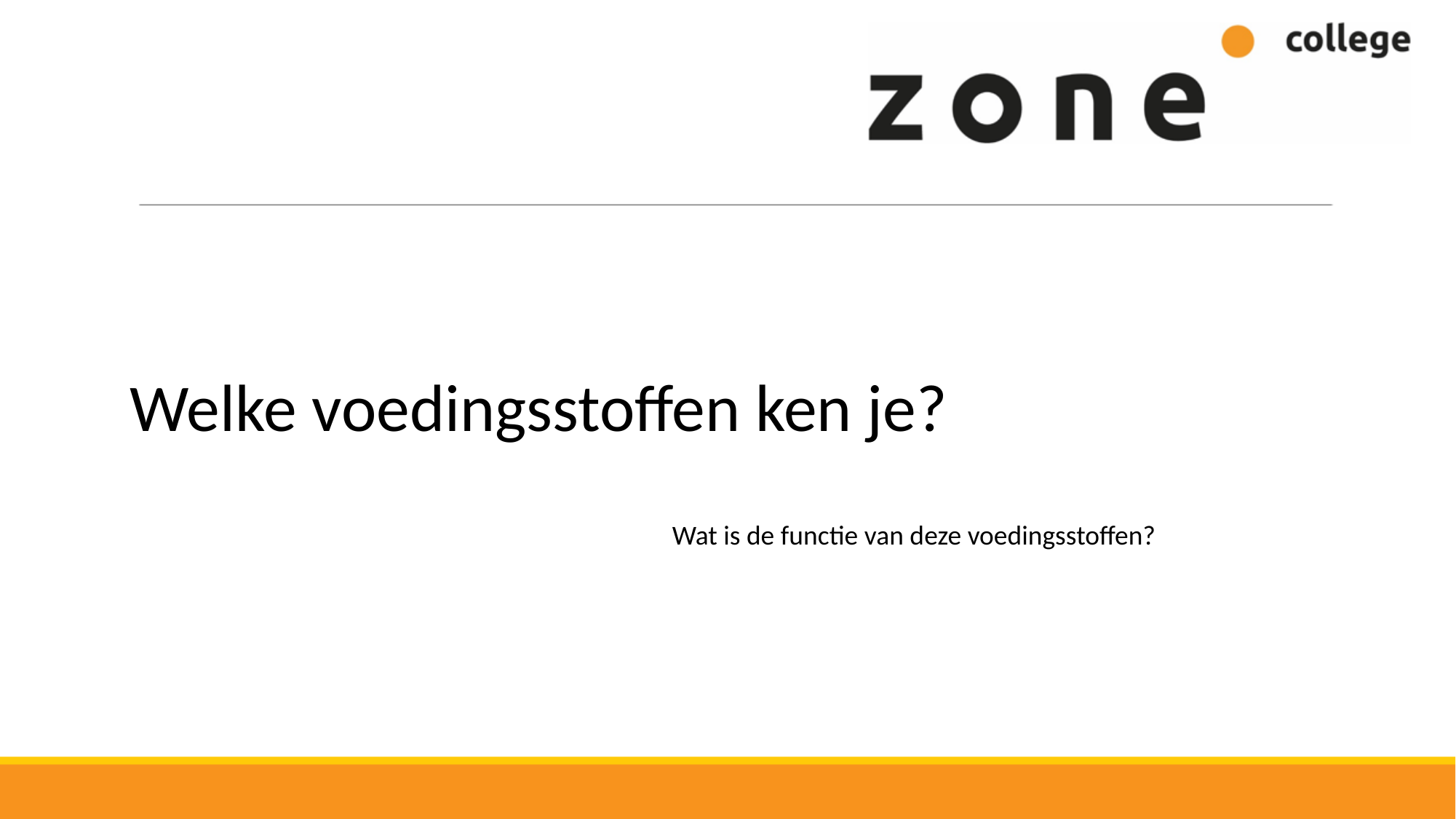

# Welke voedingsstoffen ken je?
Wat is de functie van deze voedingsstoffen?